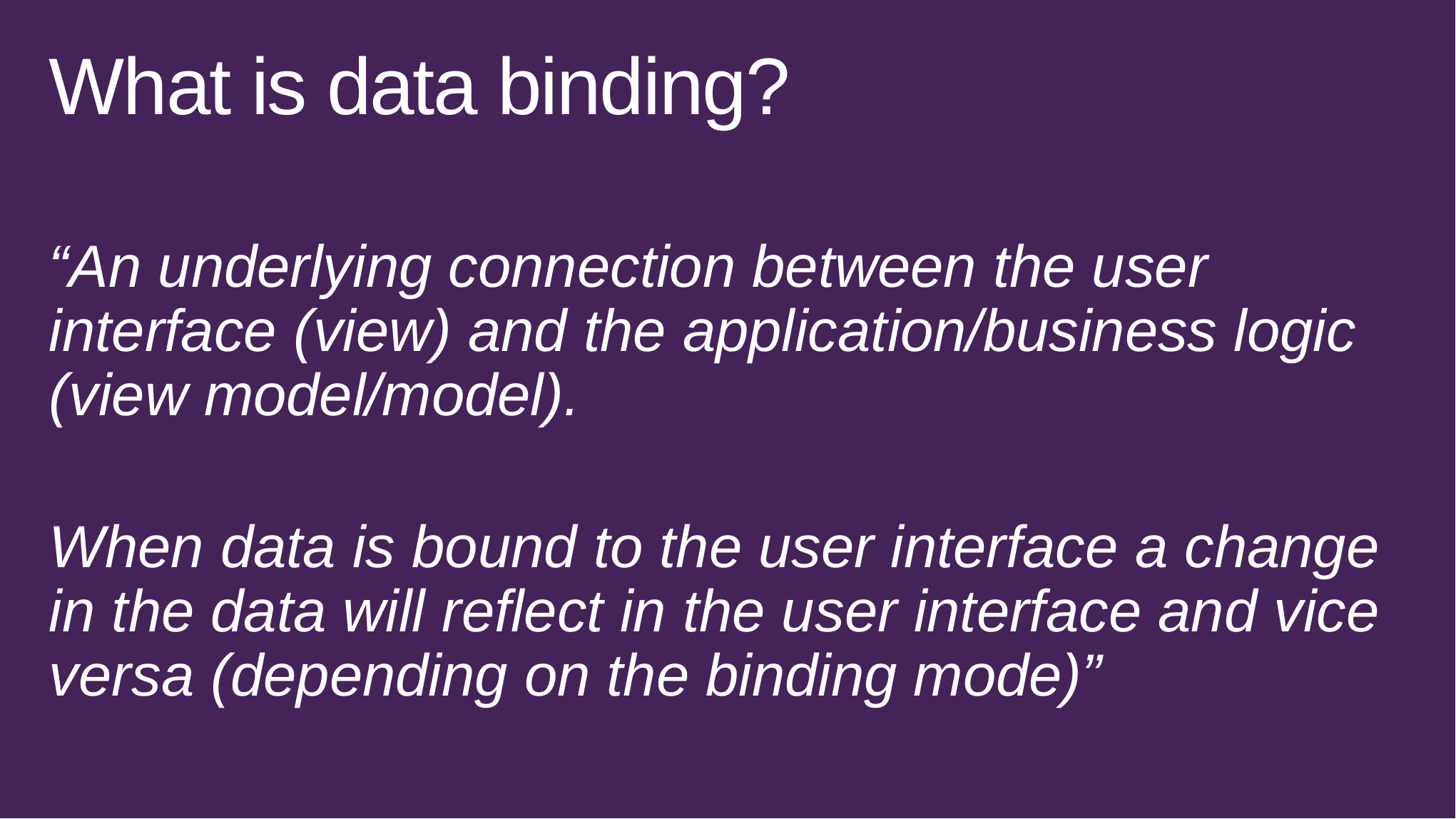

# What is data binding?

“An underlying connection between the user interface (view) and the application/business logic (view model/model).

When data is bound to the user interface a change in the data will reflect in the user interface and vice versa (depending on the binding mode)”